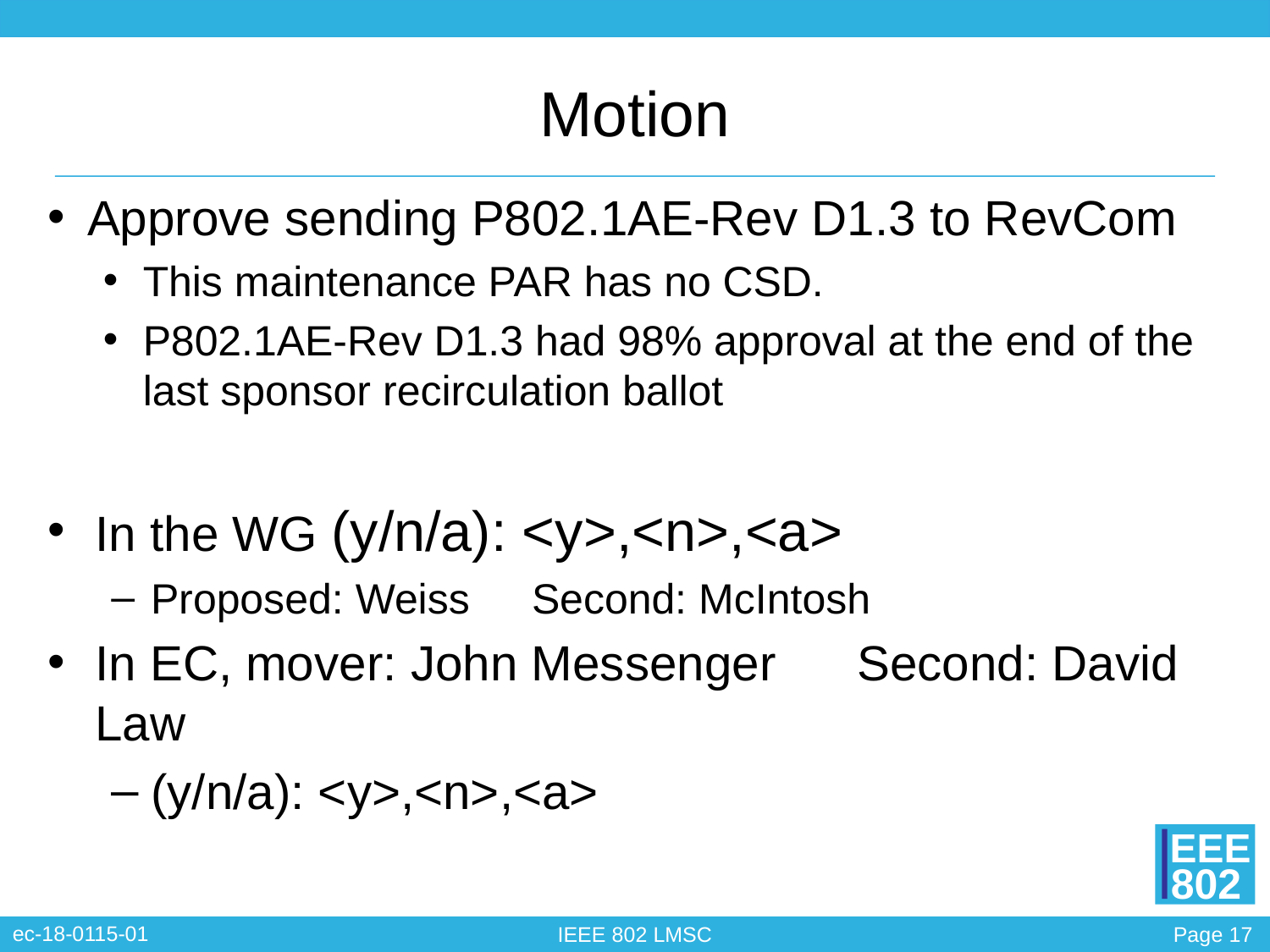

# Motion
Approve sending P802.1AE-Rev D1.3 to RevCom
This maintenance PAR has no CSD.
P802.1AE-Rev D1.3 had 98% approval at the end of the last sponsor recirculation ballot

In the WG (y/n/a): <y>,<n>,<a>
Proposed: Weiss 	Second: McIntosh
In EC, mover: John Messenger	Second: David Law
(y/n/a): <y>,<n>,<a>